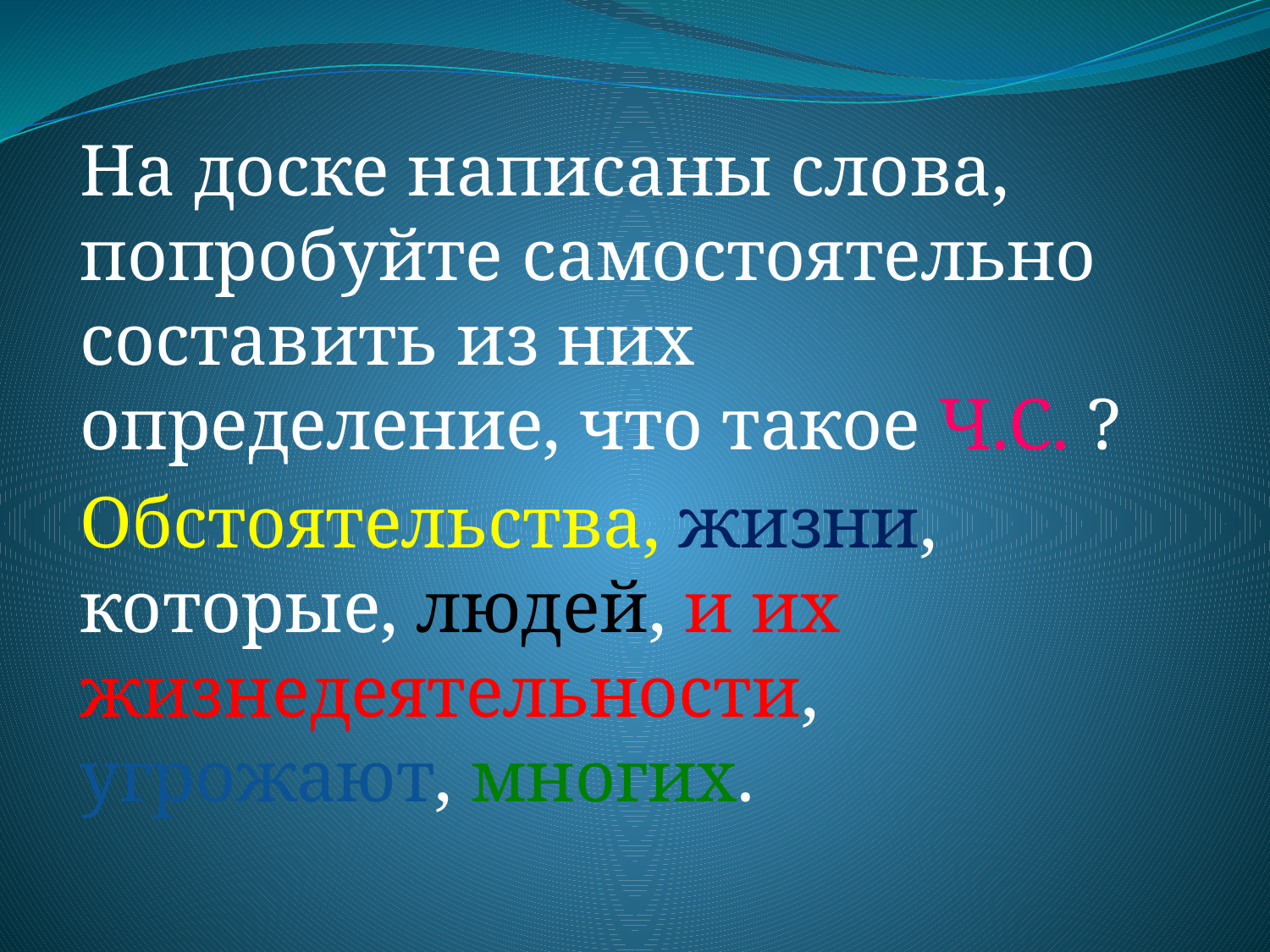

На доске написаны слова, попробуйте самостоятельно составить из них определение, что такое Ч.С. ?
Обстоятельства, жизни, которые, людей, и их жизнедеятельности, угрожают, многих.